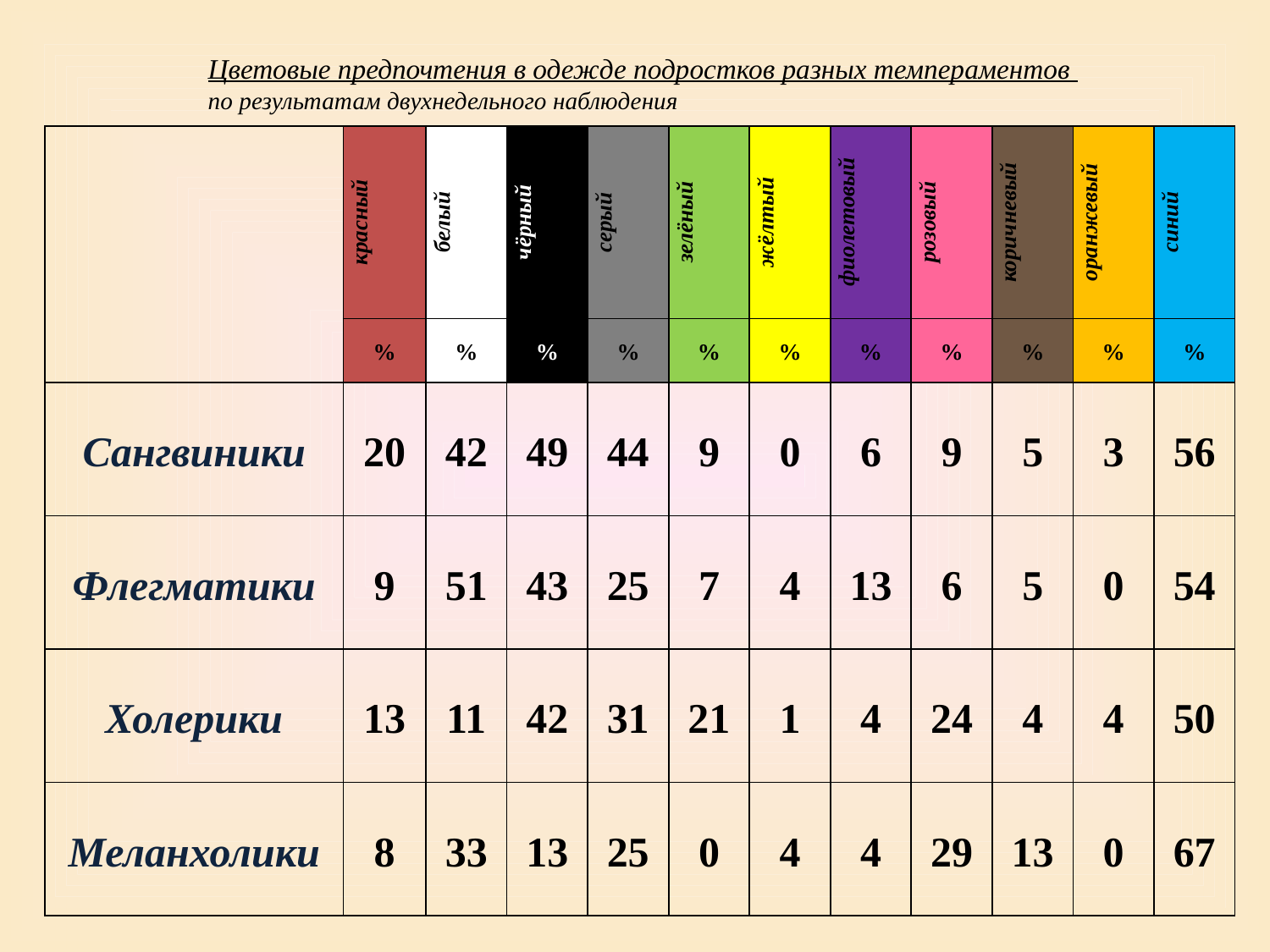

Цветовые предпочтения в одежде подростков разных темпераментов
по результатам двухнедельного наблюдения
|  | красный | белый | чёрный | серый | зелёный | жёлтый | фиолетовый | розовый | коричневый | оранжевый | синий |
| --- | --- | --- | --- | --- | --- | --- | --- | --- | --- | --- | --- |
|  | % | % | % | % | % | % | % | % | % | % | % |
| Сангвиники | 20 | 42 | 49 | 44 | 9 | 0 | 6 | 9 | 5 | 3 | 56 |
| Флегматики | 9 | 51 | 43 | 25 | 7 | 4 | 13 | 6 | 5 | 0 | 54 |
| Холерики | 13 | 11 | 42 | 31 | 21 | 1 | 4 | 24 | 4 | 4 | 50 |
| Меланхолики | 8 | 33 | 13 | 25 | 0 | 4 | 4 | 29 | 13 | 0 | 67 |